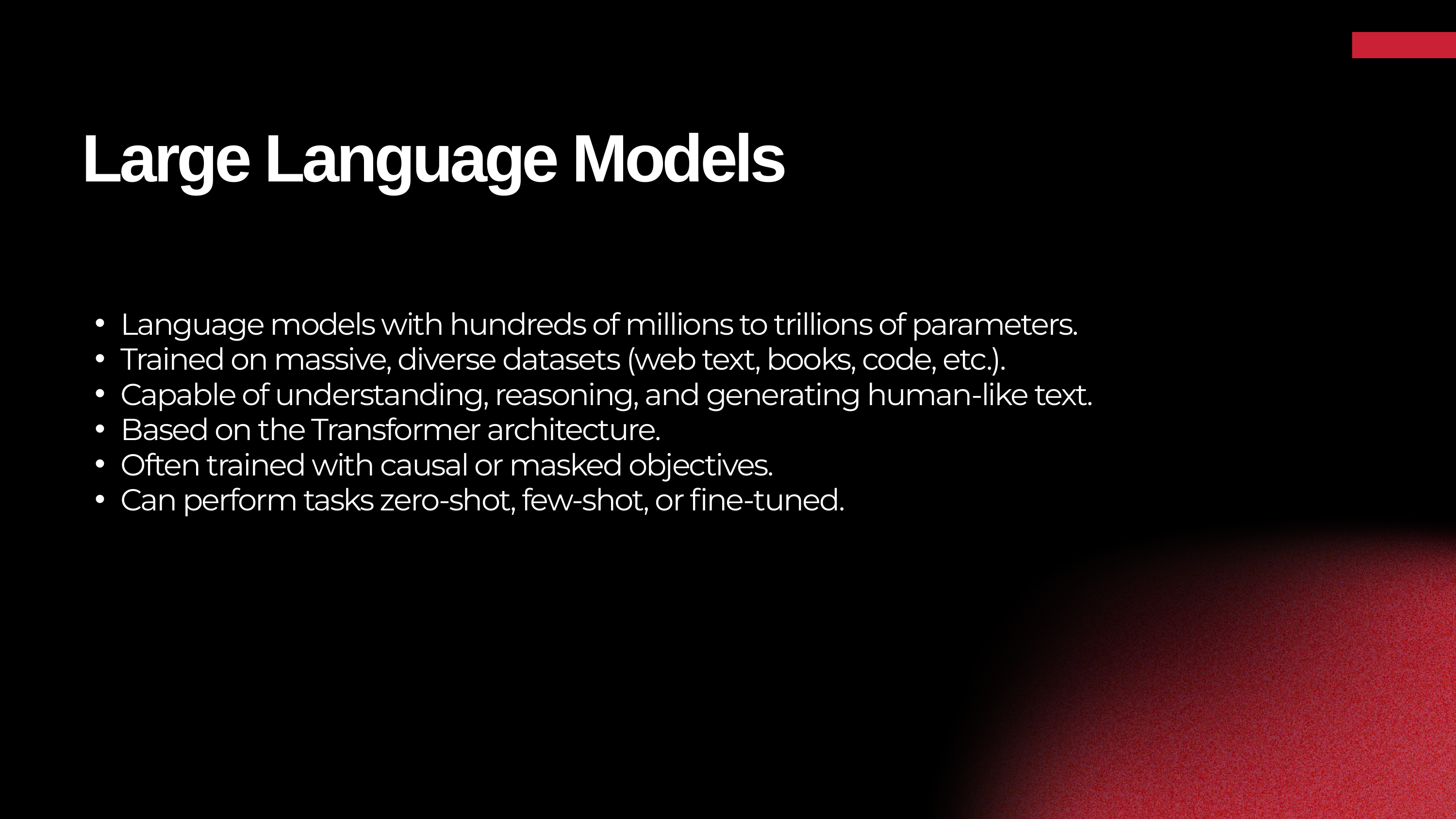

Large Language Models
Language models with hundreds of millions to trillions of parameters.
Trained on massive, diverse datasets (web text, books, code, etc.).
Capable of understanding, reasoning, and generating human-like text.
Based on the Transformer architecture.
Often trained with causal or masked objectives.
Can perform tasks zero-shot, few-shot, or fine-tuned.